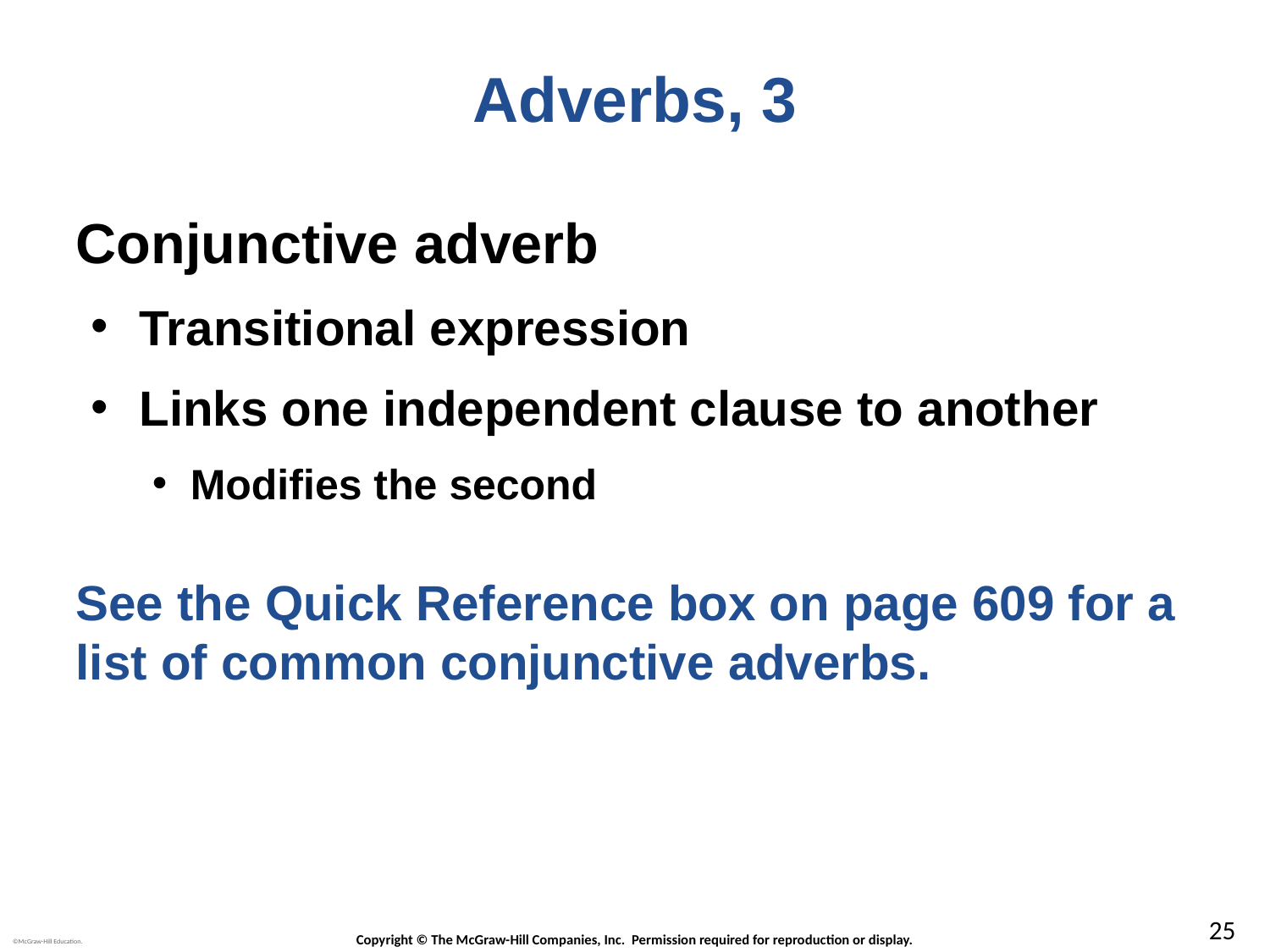

# Adverbs, 3
Conjunctive adverb
Transitional expression
Links one independent clause to another
Modifies the second
See the Quick Reference box on page 609 for a list of common conjunctive adverbs.